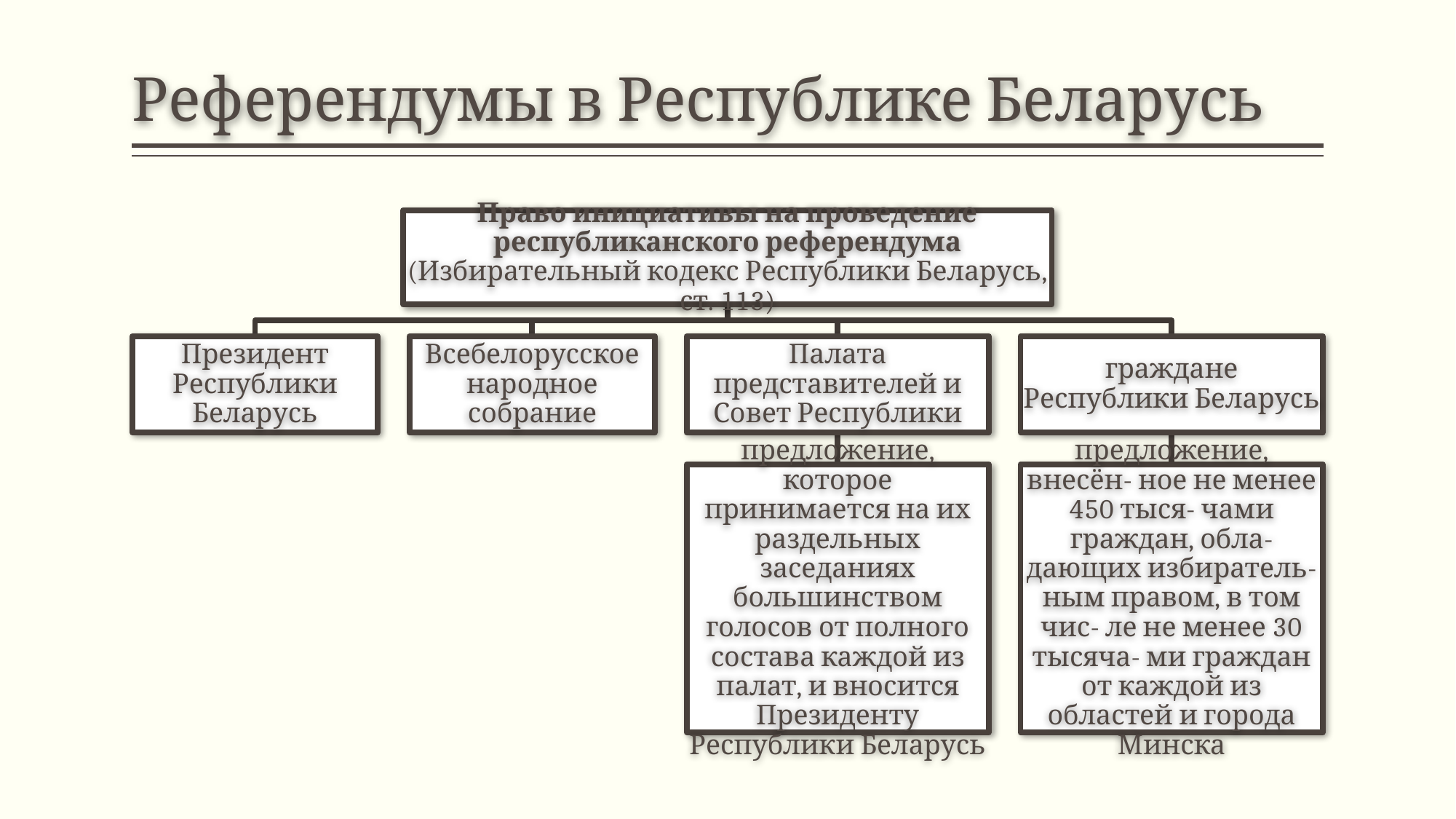

# Референдумы в Республике Беларусь

Право инициативы на проведение республиканского референдума (Избирательный кодекс Республики Беларусь, ст. 113)

Президент Республики Беларусь

Всебелорусское народное собрание

Палата представителей и Совет Республики

граждане Республики Беларусь

предложение, которое принимается на их раздельных заседаниях большинством голосов от полного состава каждой из палат, и вносится Президенту Республики Беларусь

предложение, внесён- ное не менее 450 тыся- чами граждан, обла- дающих избиратель- ным правом, в том чис- ле не менее 30 тысяча- ми граждан от каждой из областей и города Минска